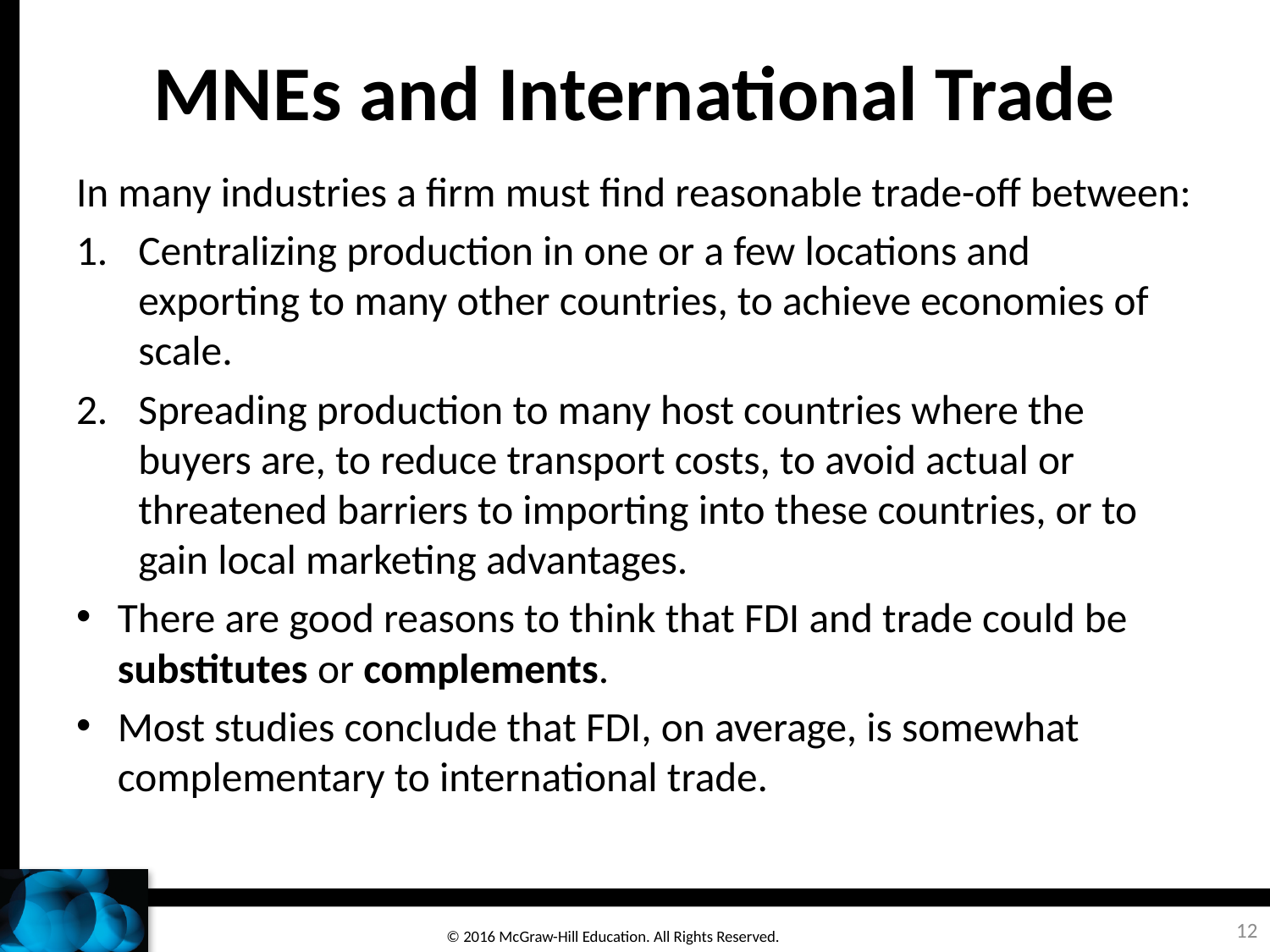

# MNEs and International Trade
In many industries a firm must find reasonable trade-off between:
Centralizing production in one or a few locations and exporting to many other countries, to achieve economies of scale.
Spreading production to many host countries where the buyers are, to reduce transport costs, to avoid actual or threatened barriers to importing into these countries, or to gain local marketing advantages.
There are good reasons to think that FDI and trade could be substitutes or complements.
Most studies conclude that FDI, on average, is somewhat complementary to international trade.

12
© 2016 McGraw-Hill Education. All Rights Reserved.